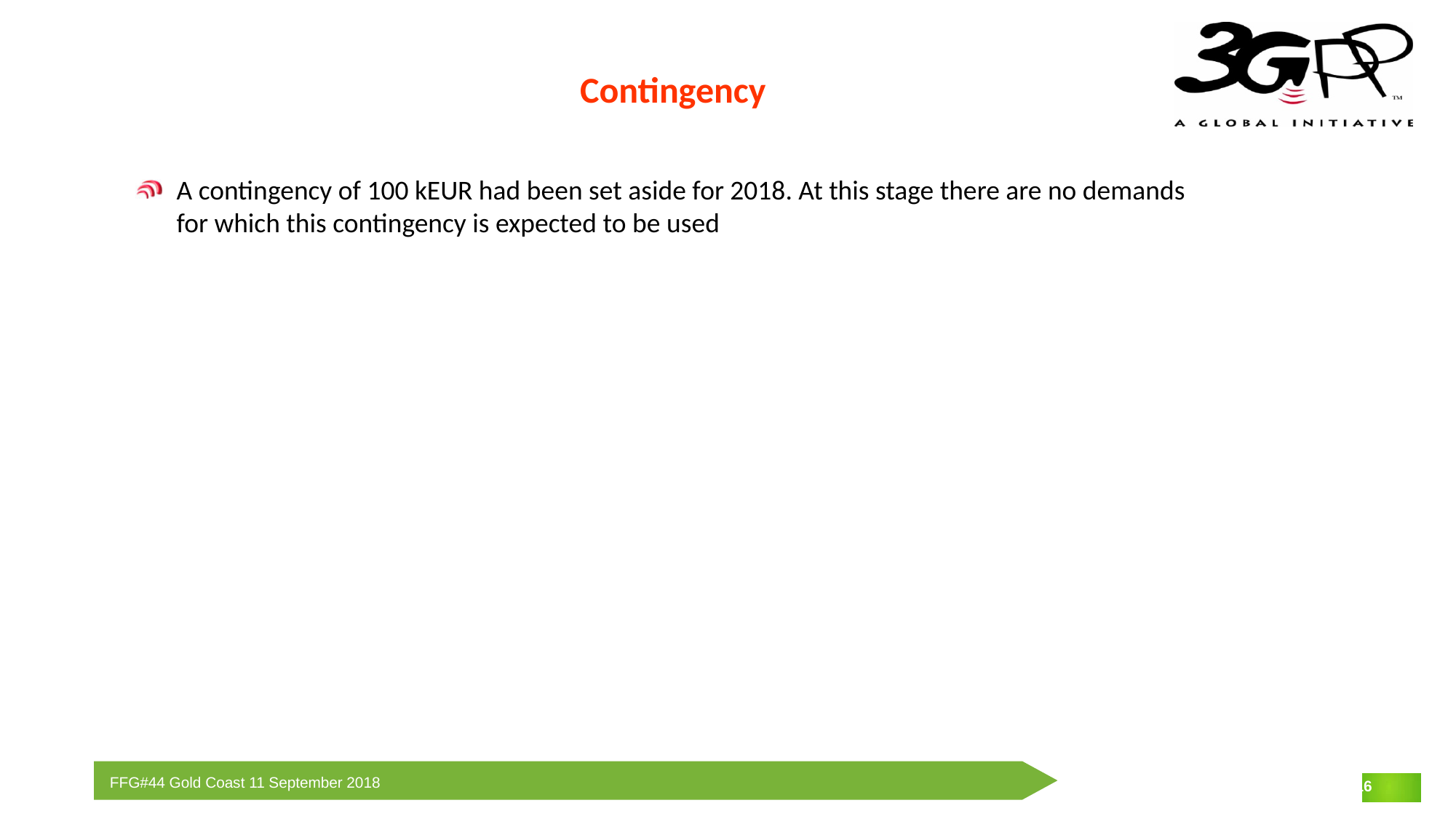

# Contingency
A contingency of 100 kEUR had been set aside for 2018. At this stage there are no demands for which this contingency is expected to be used